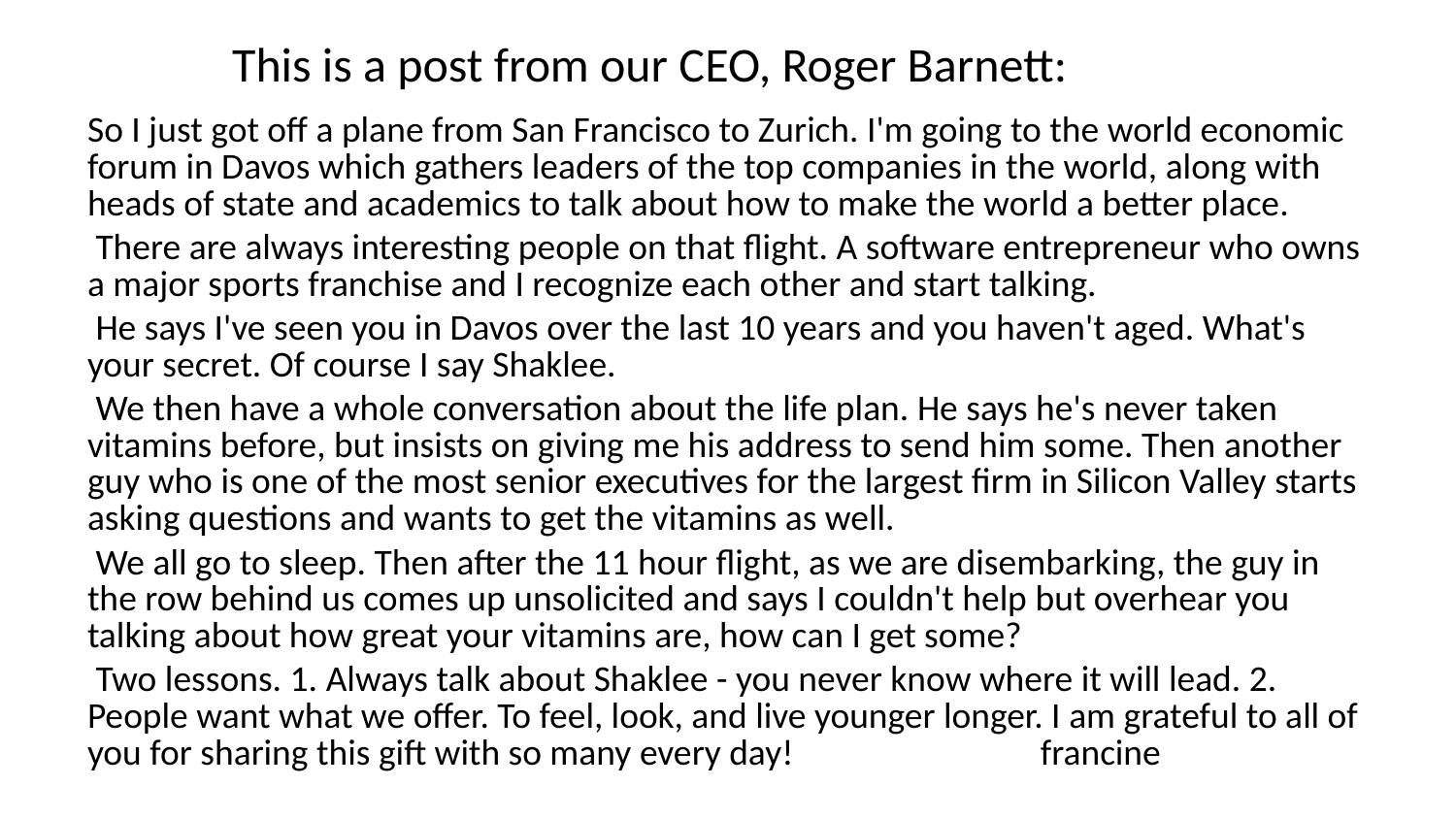

This is a post from our CEO, Roger Barnett:
So I just got off a plane from San Francisco to Zurich. I'm going to the world economic forum in Davos which gathers leaders of the top companies in the world, along with heads of state and academics to talk about how to make the world a better place.
 There are always interesting people on that flight. A software entrepreneur who owns a major sports franchise and I recognize each other and start talking.
 He says I've seen you in Davos over the last 10 years and you haven't aged. What's your secret. Of course I say Shaklee.
 We then have a whole conversation about the life plan. He says he's never taken vitamins before, but insists on giving me his address to send him some. Then another guy who is one of the most senior executives for the largest firm in Silicon Valley starts asking questions and wants to get the vitamins as well.
 We all go to sleep. Then after the 11 hour flight, as we are disembarking, the guy in the row behind us comes up unsolicited and says I couldn't help but overhear you talking about how great your vitamins are, how can I get some?
 Two lessons. 1. Always talk about Shaklee - you never know where it will lead. 2. People want what we offer. To feel, look, and live younger longer. I am grateful to all of you for sharing this gift with so many every day!                              francine